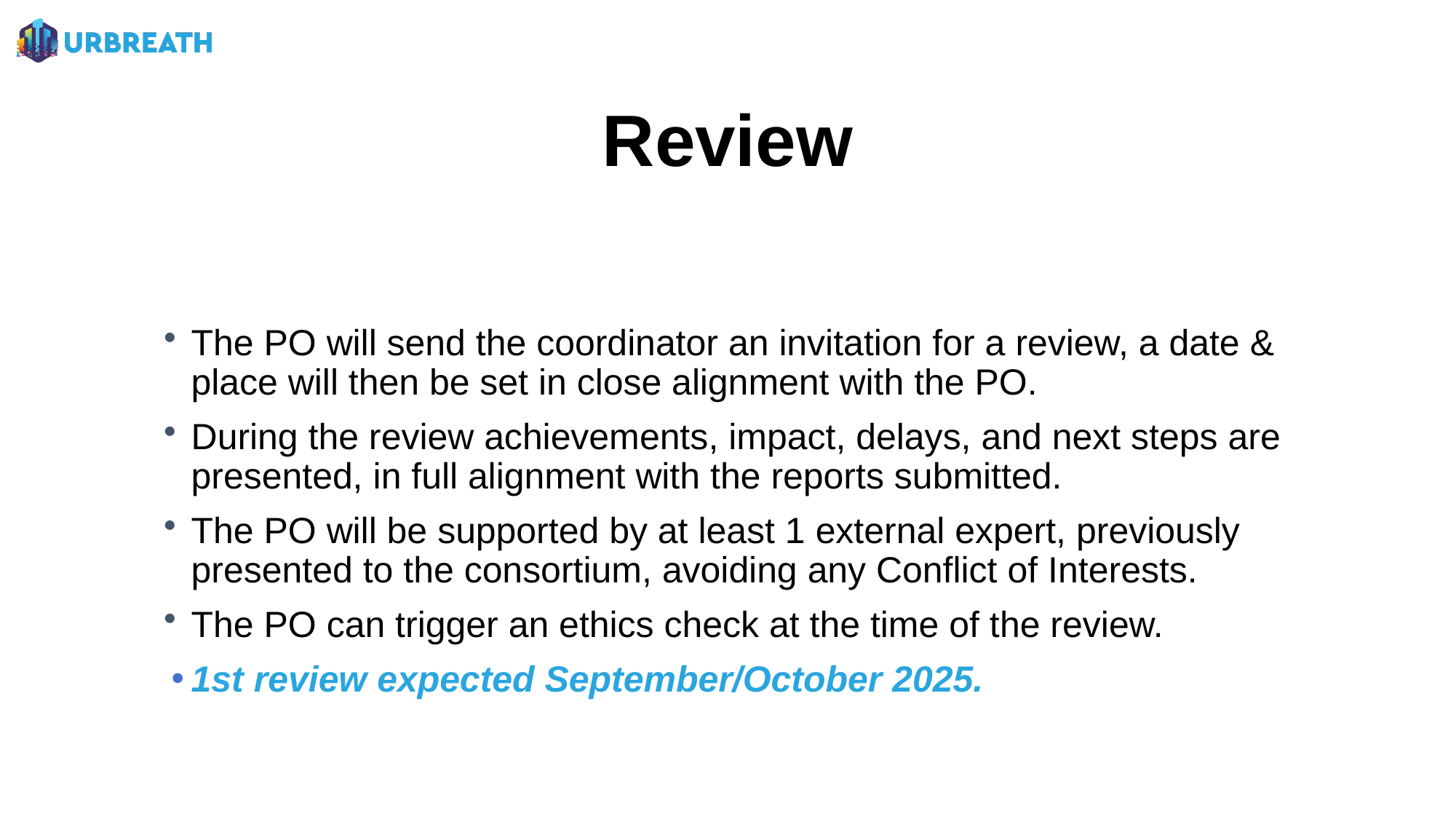

# Review
The PO will send the coordinator an invitation for a review, a date & place will then be set in close alignment with the PO.
During the review achievements, impact, delays, and next steps are presented, in full alignment with the reports submitted.
The PO will be supported by at least 1 external expert, previously presented to the consortium, avoiding any Conflict of Interests.
The PO can trigger an ethics check at the time of the review.
1st review expected September/October 2025.